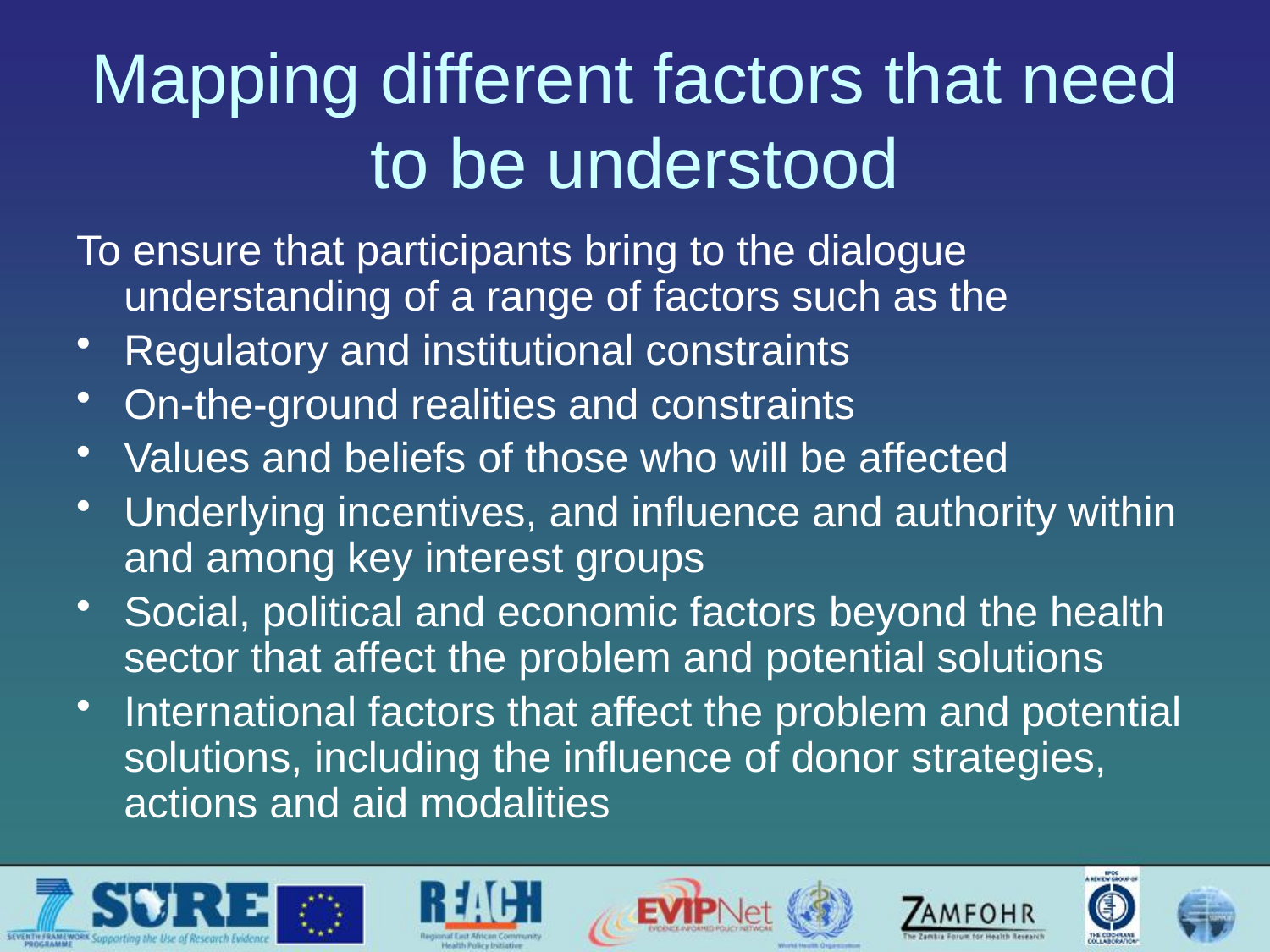

# Mapping different factors that need to be understood
To ensure that participants bring to the dialogue understanding of a range of factors such as the
Regulatory and institutional constraints
On-the-ground realities and constraints
Values and beliefs of those who will be affected
Underlying incentives, and influence and authority within and among key interest groups
Social, political and economic factors beyond the health sector that affect the problem and potential solutions
International factors that affect the problem and potential solutions, including the influence of donor strategies, actions and aid modalities